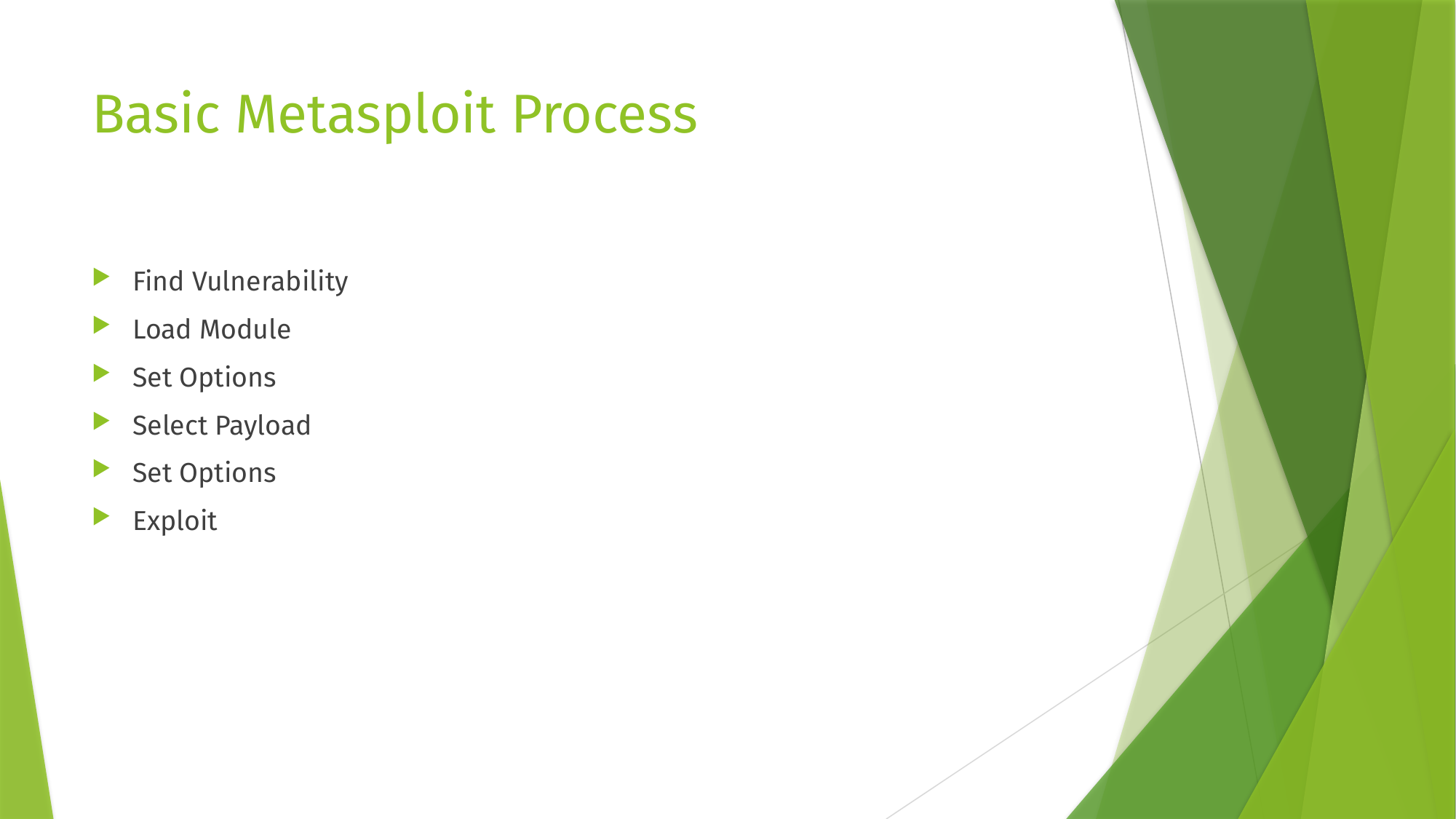

# Basic Metasploit Process
Find Vulnerability
Load Module
Set Options
Select Payload
Set Options
Exploit